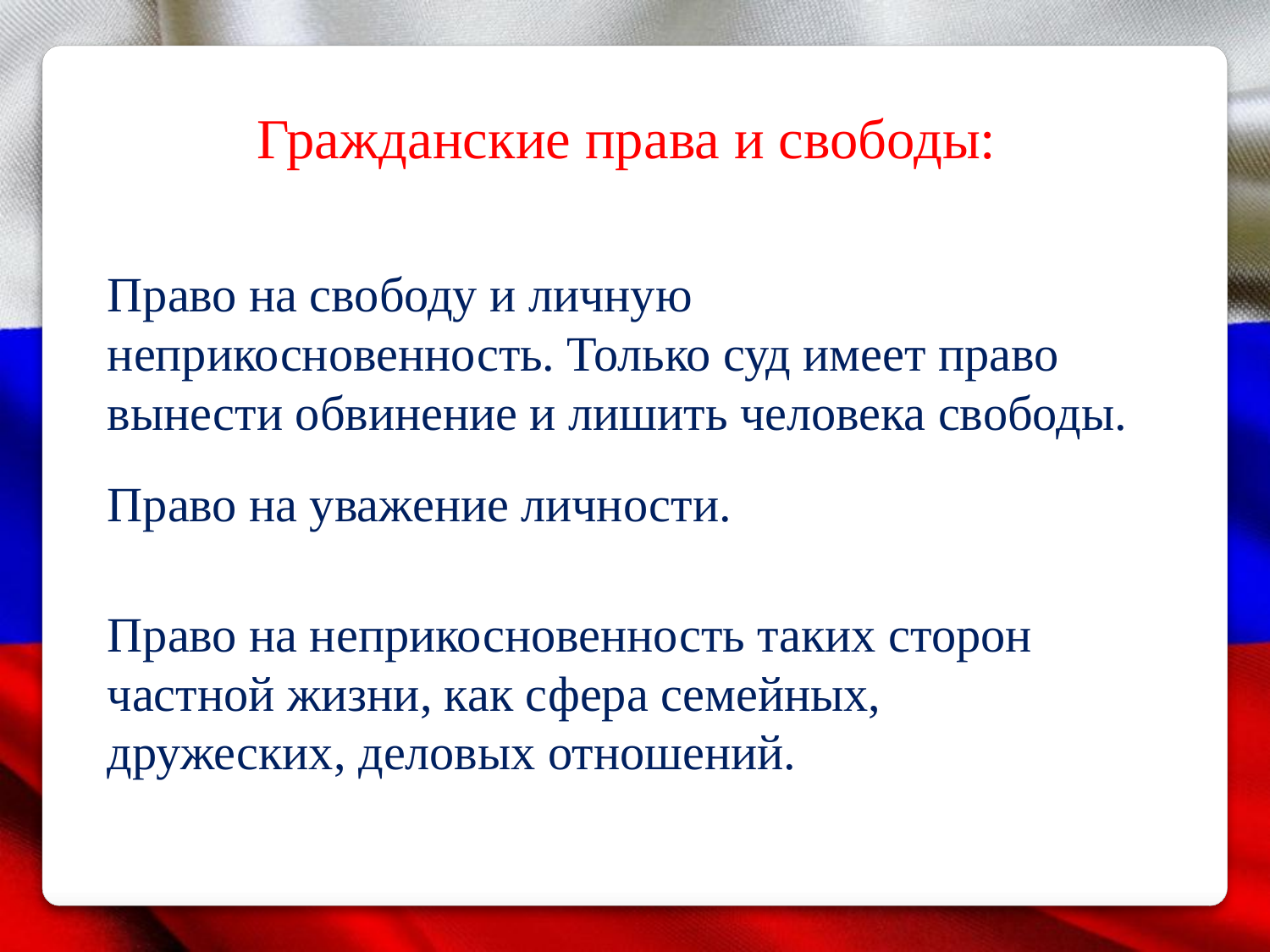

Гражданские права и свободы:
Право на свободу и личную неприкосновенность. Только суд имеет право вынести обвинение и лишить человека свободы.
Право на уважение личности.

Право на неприкосновенность таких сторон частной жизни, как сфера семейных, дружеских, деловых отношений.